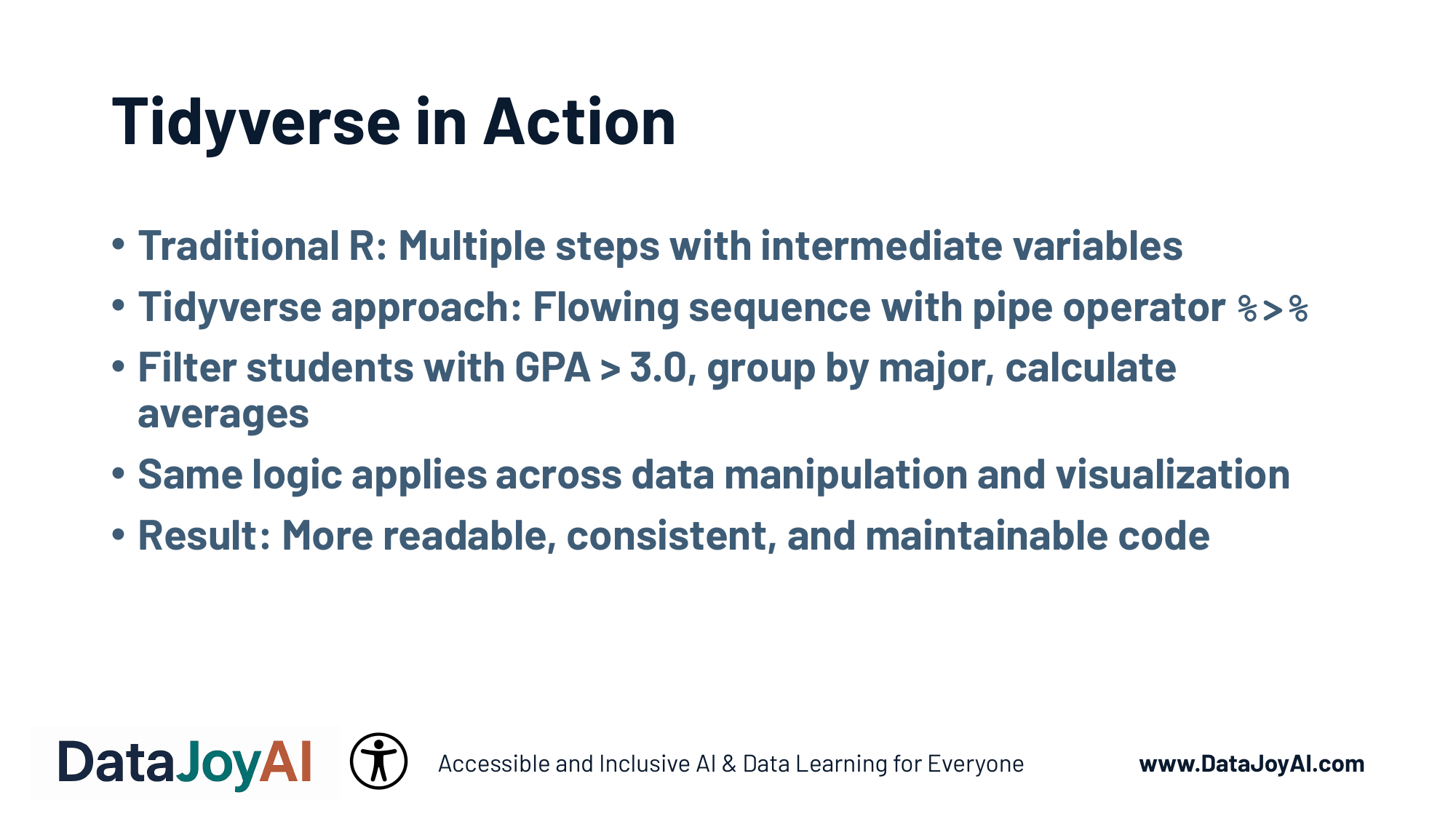

# Tidyverse in Action
Traditional R: Multiple steps with intermediate variables
Tidyverse approach: Flowing sequence with pipe operator %>%
Filter students with GPA > 3.0, group by major, calculate averages
Same logic applies across data manipulation and visualization
Result: More readable, consistent, and maintainable code